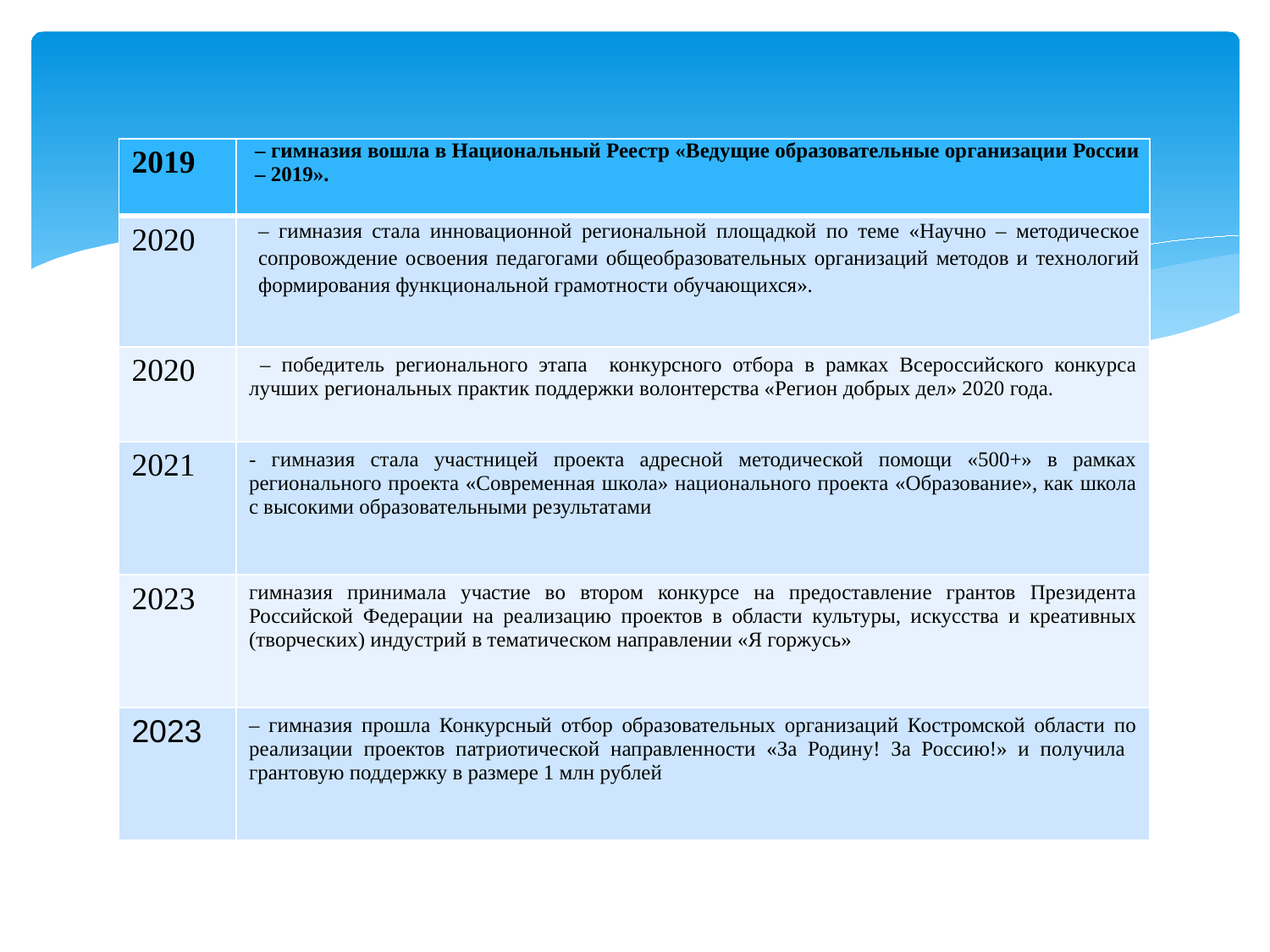

#
| 2019 | – гимназия вошла в Национальный Реестр «Ведущие образовательные организации России – 2019». |
| --- | --- |
| 2020 | – гимназия стала инновационной региональной площадкой по теме «Научно – методическое сопровождение освоения педагогами общеобразовательных организаций методов и технологий формирования функциональной грамотности обучающихся». |
| 2020 | – победитель регионального этапа конкурсного отбора в рамках Всероссийского конкурса лучших региональных практик поддержки волонтерства «Регион добрых дел» 2020 года. |
| 2021 | - гимназия стала участницей проекта адресной методической помощи «500+» в рамках регионального проекта «Современная школа» национального проекта «Образование», как школа с высокими образовательными результатами |
| 2023 | гимназия принимала участие во втором конкурсе на предоставление грантов Президента Российской Федерации на реализацию проектов в области культуры, искусства и креативных (творческих) индустрий в тематическом направлении «Я горжусь» |
| 2023 | – гимназия прошла Конкурсный отбор образовательных организаций Костромской области по реализации проектов патриотической направленности «За Родину! За Россию!» и получила грантовую поддержку в размере 1 млн рублей |